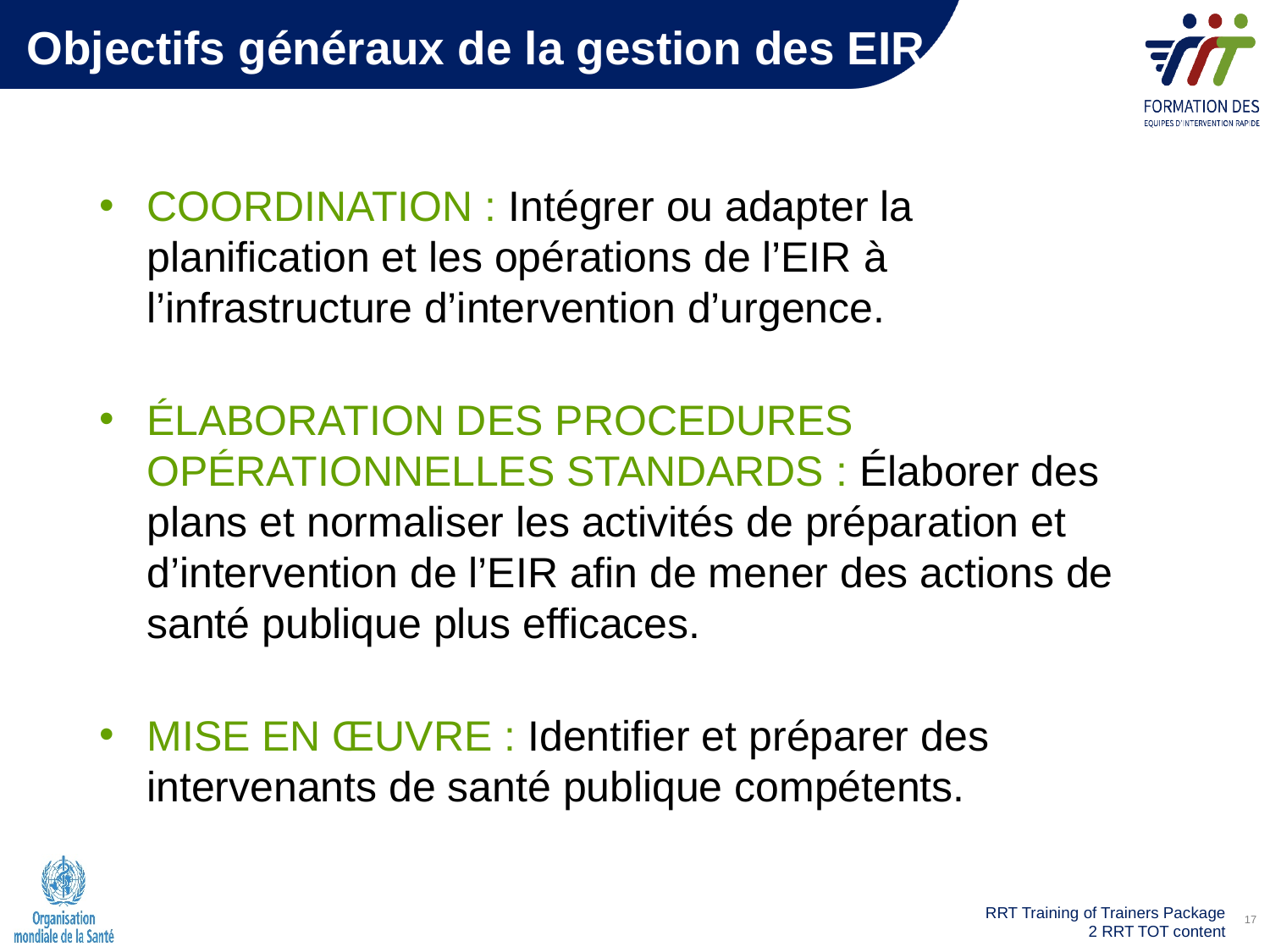

Objectifs généraux de la gestion des EIR
COORDINATION : Intégrer ou adapter la planification et les opérations de l’EIR à l’infrastructure d’intervention d’urgence.

ÉLABORATION DES PROCEDURES OPÉRATIONNELLES STANDARDS : Élaborer des plans et normaliser les activités de préparation et d’intervention de l’EIR afin de mener des actions de santé publique plus efficaces.

MISE EN ŒUVRE : Identifier et préparer des intervenants de santé publique compétents.